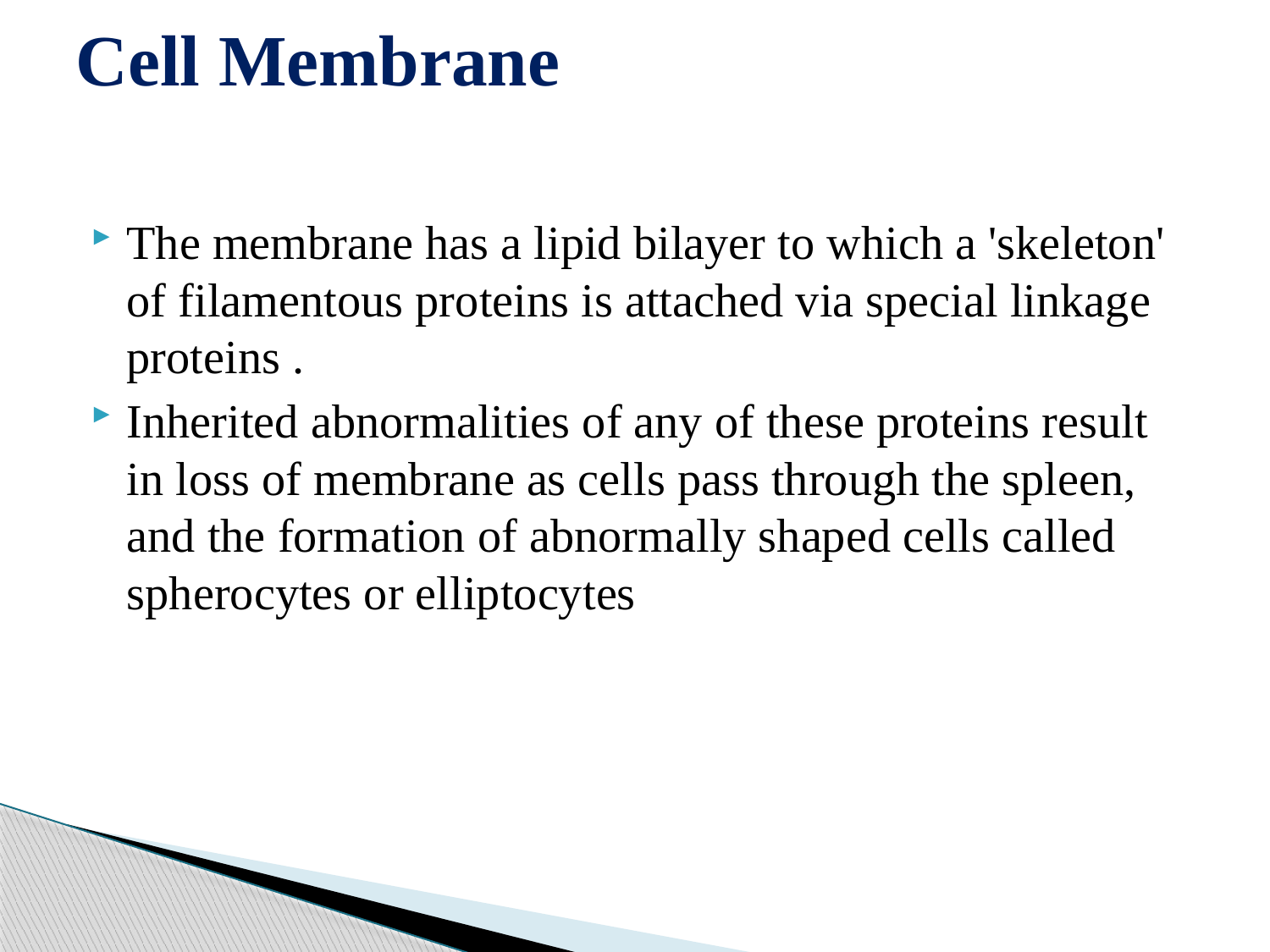

# Cell Membrane
The membrane has a lipid bilayer to which a 'skeleton' of filamentous proteins is attached via special linkage proteins .
Inherited abnormalities of any of these proteins result in loss of membrane as cells pass through the spleen, and the formation of abnormally shaped cells called spherocytes or elliptocytes